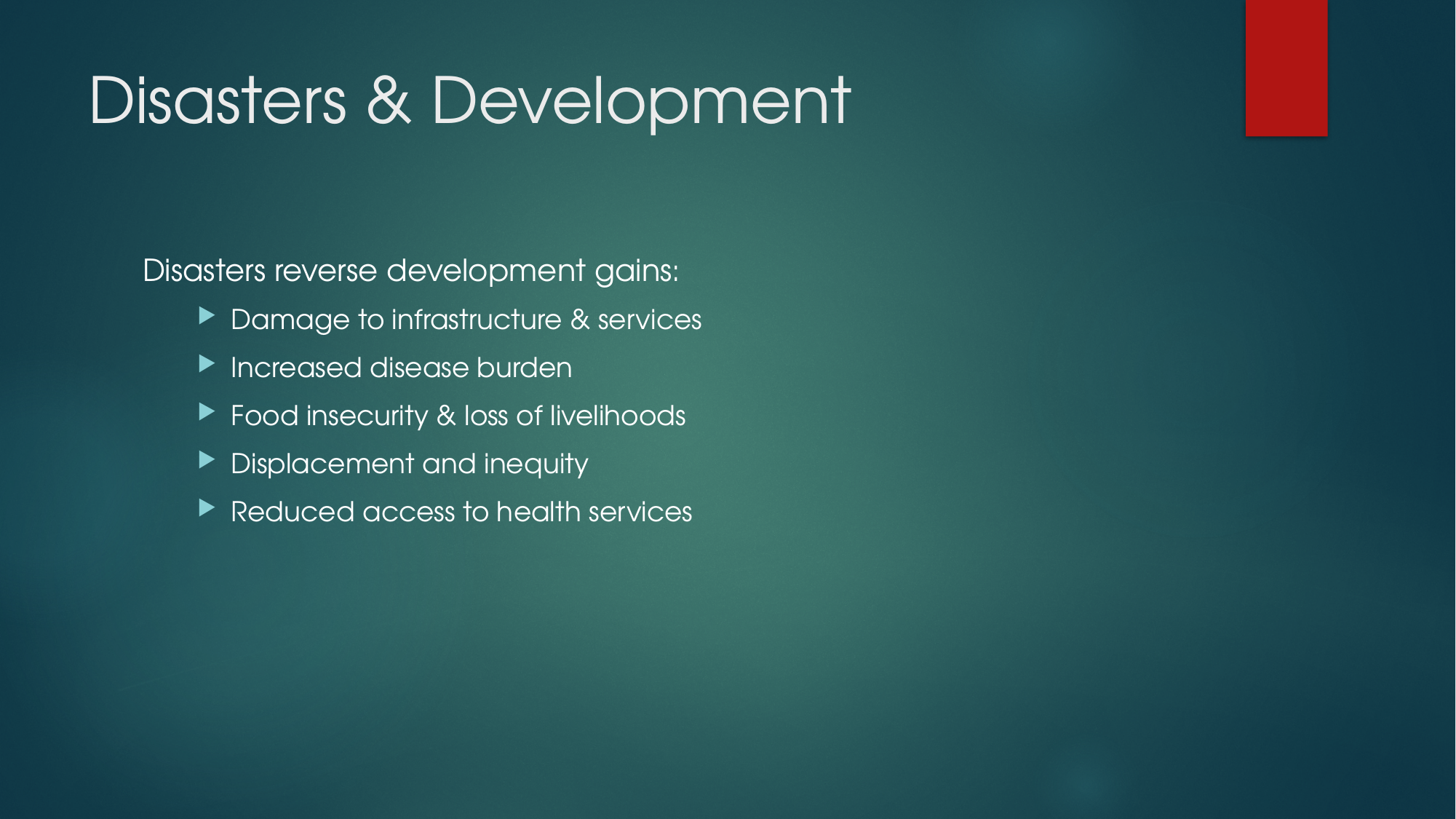

# Disasters & Development
Disasters reverse development gains:
Damage to infrastructure & services
Increased disease burden
Food insecurity & loss of livelihoods
Displacement and inequity
Reduced access to health services